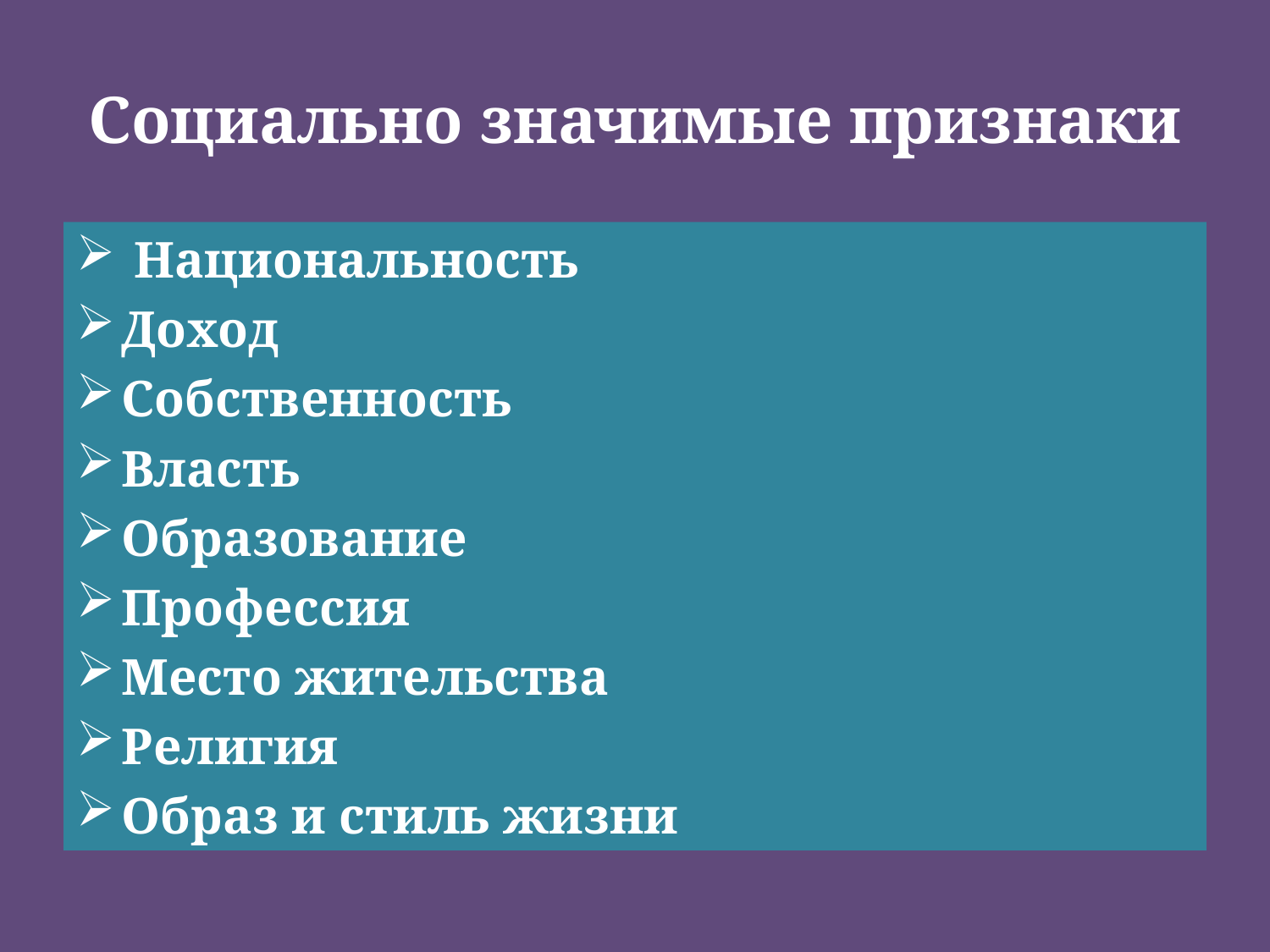

# Социально значимые признаки
 Национальность
Доход
Собственность
Власть
Образование
Профессия
Место жительства
Религия
Образ и стиль жизни